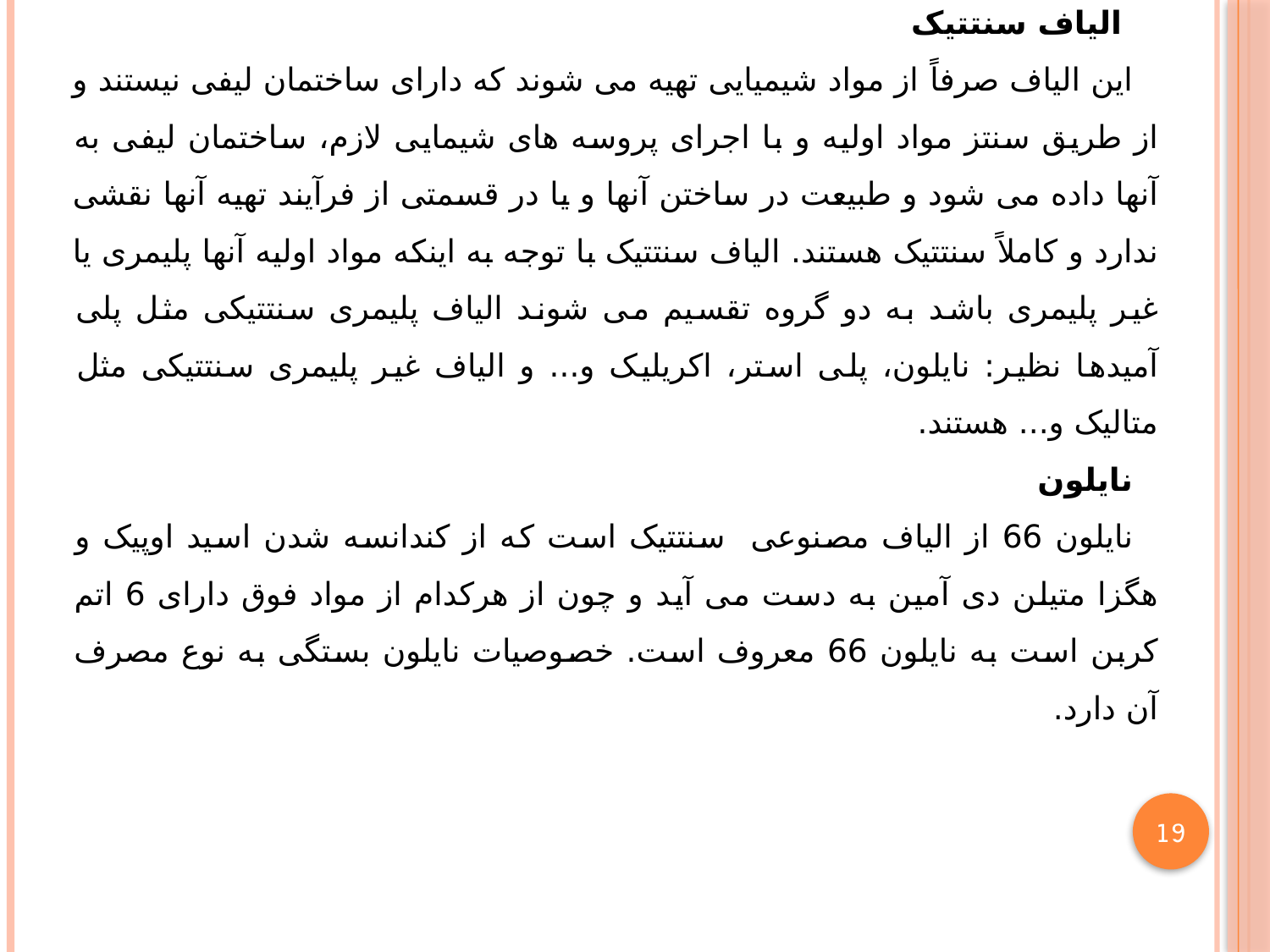

الیاف سنتتیک
این الیاف صرفاً از مواد شیمیایی تهیه می شوند که دارای ساختمان لیفی نیستند و از طریق سنتز مواد اولیه و با اجرای پروسه های شیمایی لازم، ساختمان لیفی به آنها داده می شود و طبیعت در ساختن آنها و یا در قسمتی از فرآیند تهیه آنها نقشی ندارد و کاملاً سنتتیک هستند. الیاف سنتتیک با توجه به اینکه مواد اولیه آنها پلیمری یا غیر پلیمری باشد به دو گروه تقسیم می شوند الیاف پلیمری سنتتیکی مثل پلی آمیدها نظیر: نایلون، پلی استر، اکریلیک و... و الیاف غیر پلیمری سنتتیکی مثل متالیک و... هستند.
نایلون
نایلون 66 از الیاف مصنوعی  سنتتیک است که از کندانسه شدن اسید اوپیک و هگزا متیلن دی آمین به دست می آید و چون از هرکدام از مواد فوق دارای 6 اتم کربن است به نایلون 66 معروف است. خصوصیات نایلون بستگی به نوع مصرف آن دارد.

19